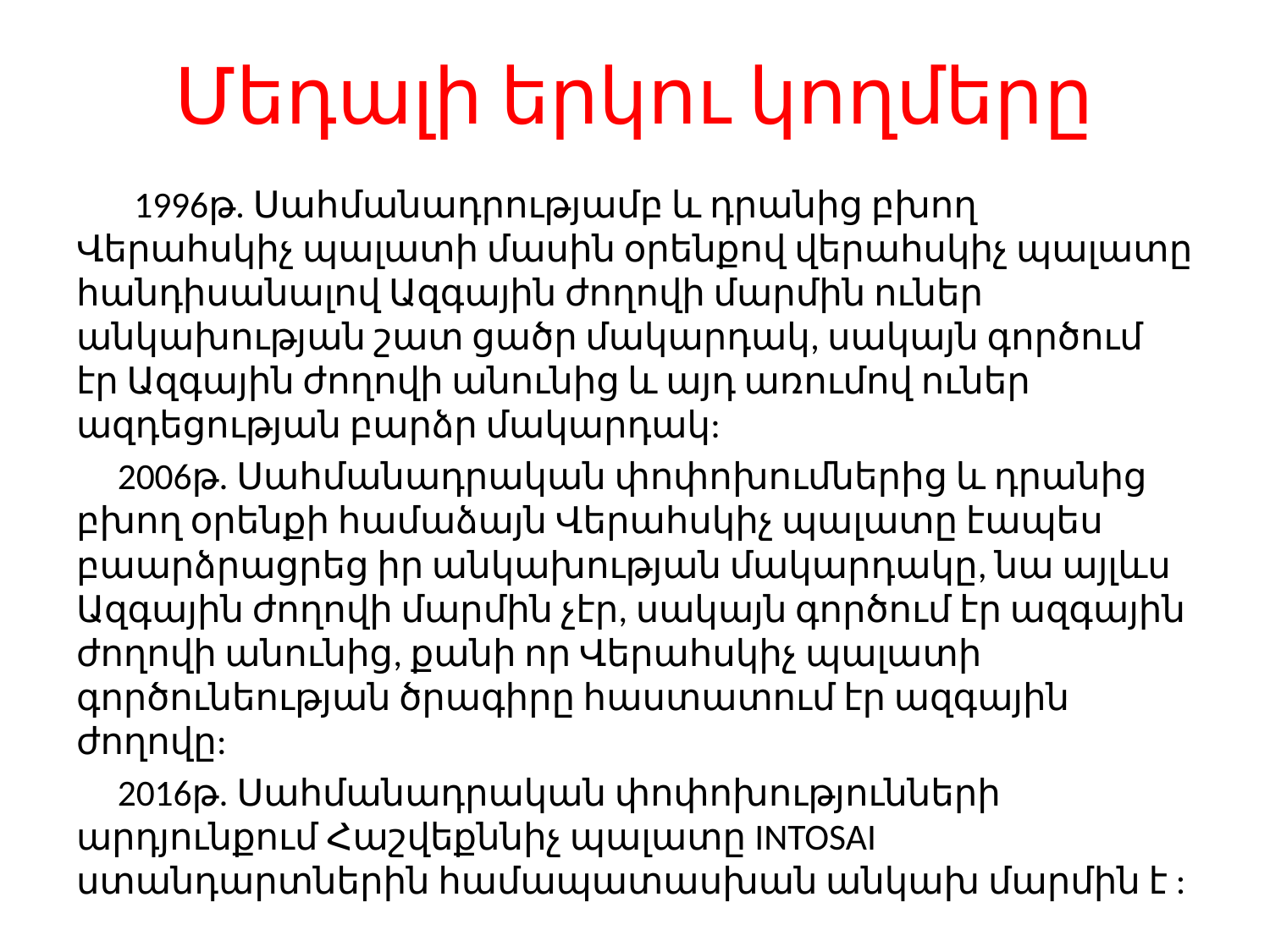

# Մեդալի երկու կողմերը

       1996թ. Սահմանադրությամբ և դրանից բխող Վերահսկիչ պալատի մասին օրենքով վերահսկիչ պալատը հանդիսանալով Ազգային ժողովի մարմին ուներ անկախության շատ ցածր մակարդակ, սակայն գործում էր Ազգային ժողովի անունից և այդ առումով ուներ ազդեցության բարձր մակարդակ:
     2006թ. Սահմանադրական փոփոխումներից և դրանից բխող օրենքի համաձայն Վերահսկիչ պալատը էապես բաարձրացրեց իր անկախության մակարդակը, նա այլևս Ազգային ժողովի մարմին չէր, սակայն գործում էր ազգային ժողովի անունից, քանի որ Վերահսկիչ պալատի գործունեության ծրագիրը հաստատում էր ազգային ժողովը:
     2016թ. Սահմանադրական փոփոխությունների արդյունքում Հաշվեքննիչ պալատը INTOSAI ստանդարտներին համապատասխան անկախ մարմին է :